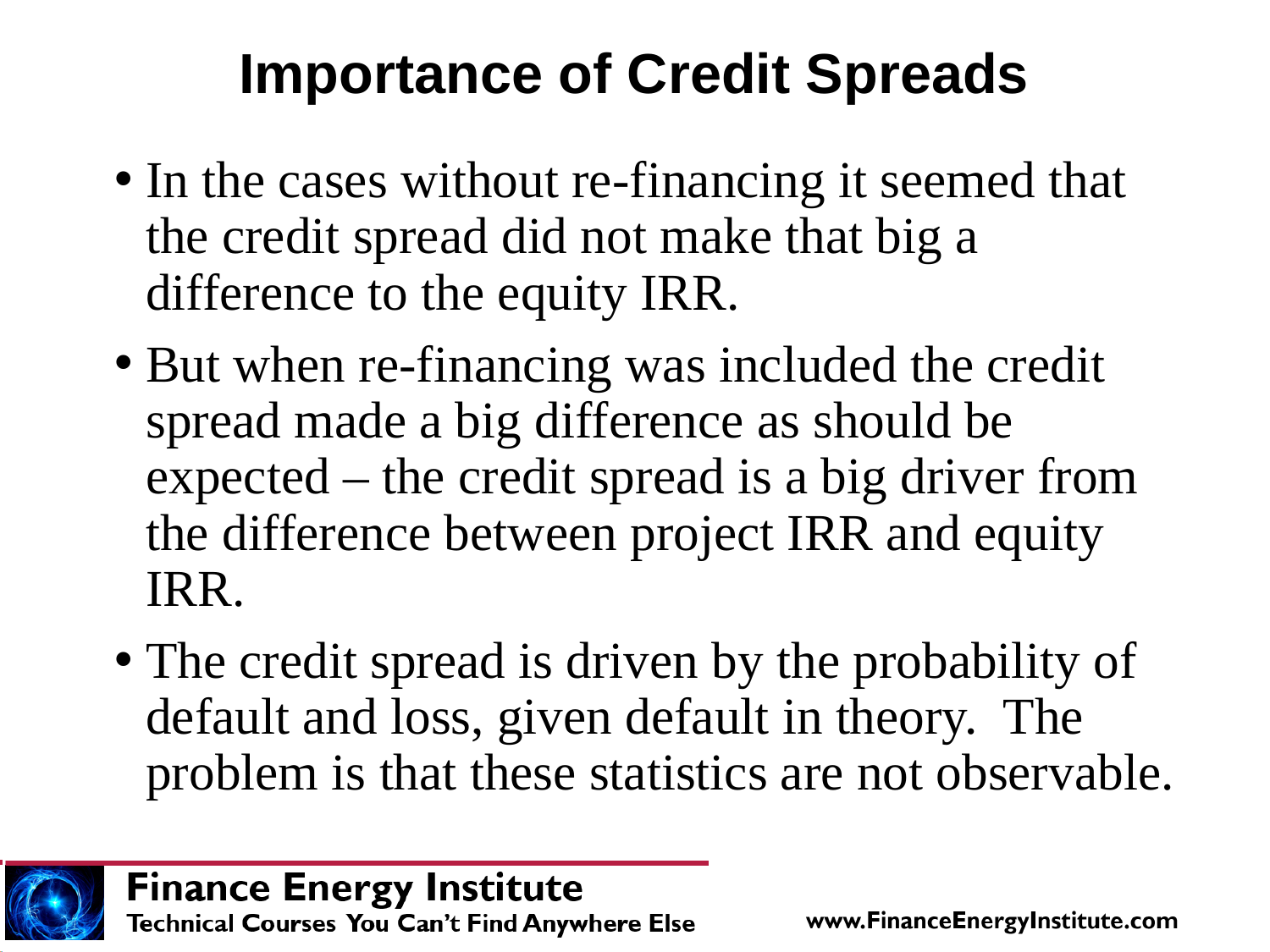

# Importance of Credit Spreads
In the cases without re-financing it seemed that the credit spread did not make that big a difference to the equity IRR.
But when re-financing was included the credit spread made a big difference as should be expected – the credit spread is a big driver from the difference between project IRR and equity IRR.
The credit spread is driven by the probability of default and loss, given default in theory.  The problem is that these statistics are not observable.